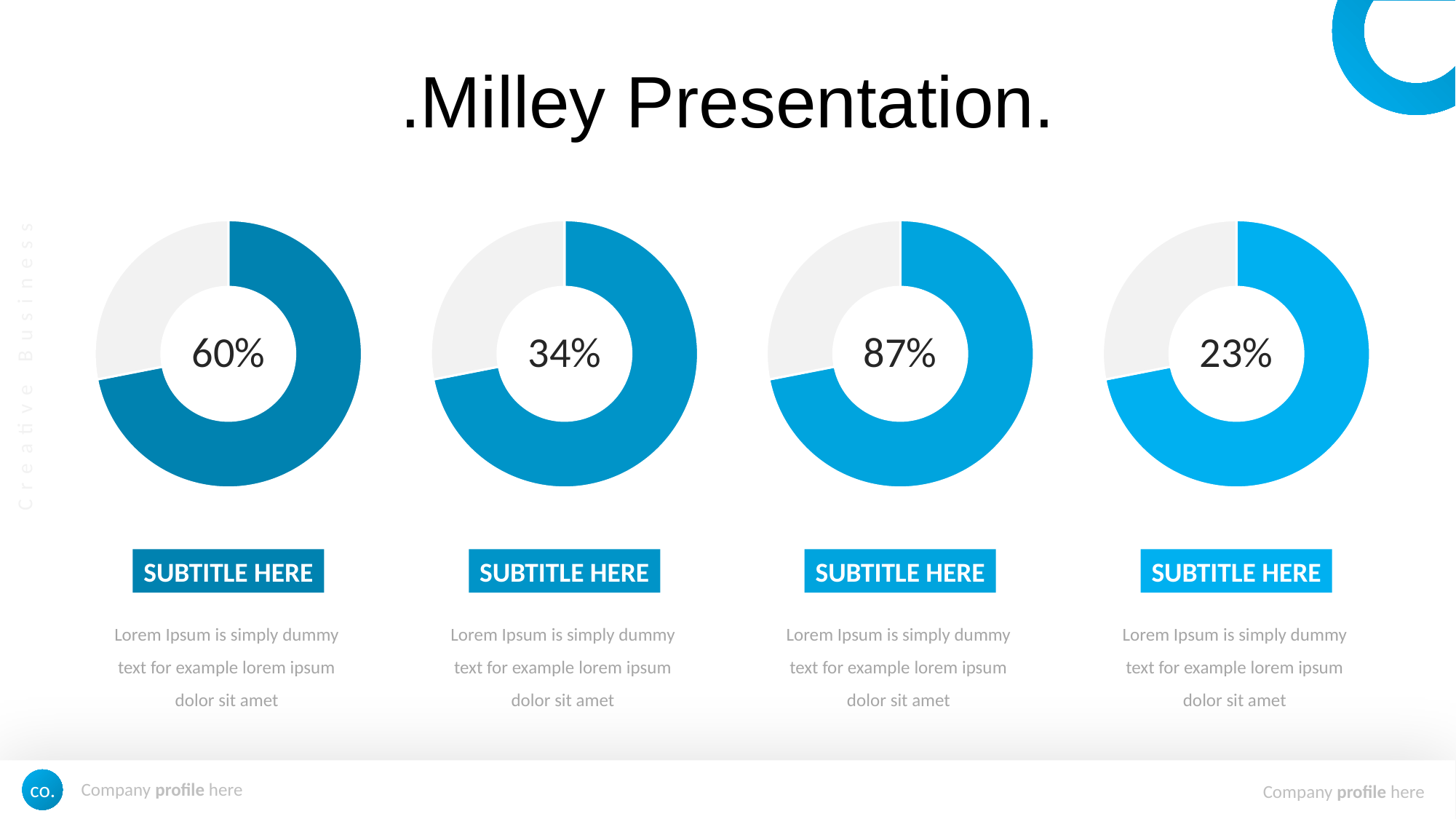

.Milley Presentation.

### Chart

| Category | Sales |
|---|---|
| 1st Qtr | 8.2 |
| 2nd Qtr | 3.2 |

### Chart

| Category | Sales |
|---|---|
| 1st Qtr | 8.2 |
| 2nd Qtr | 3.2 |

### Chart

| Category | Sales |
|---|---|
| 1st Qtr | 8.2 |
| 2nd Qtr | 3.2 |

### Chart

| Category | Sales |
|---|---|
| 1st Qtr | 8.2 |
| 2nd Qtr | 3.2 |
60%
34%
87%
23%
SUBTITLE HERE
SUBTITLE HERE
SUBTITLE HERE
SUBTITLE HERE
Lorem Ipsum is simply dummy text for example lorem ipsum dolor sit amet
Lorem Ipsum is simply dummy text for example lorem ipsum dolor sit amet
Lorem Ipsum is simply dummy text for example lorem ipsum dolor sit amet
Lorem Ipsum is simply dummy text for example lorem ipsum dolor sit amet